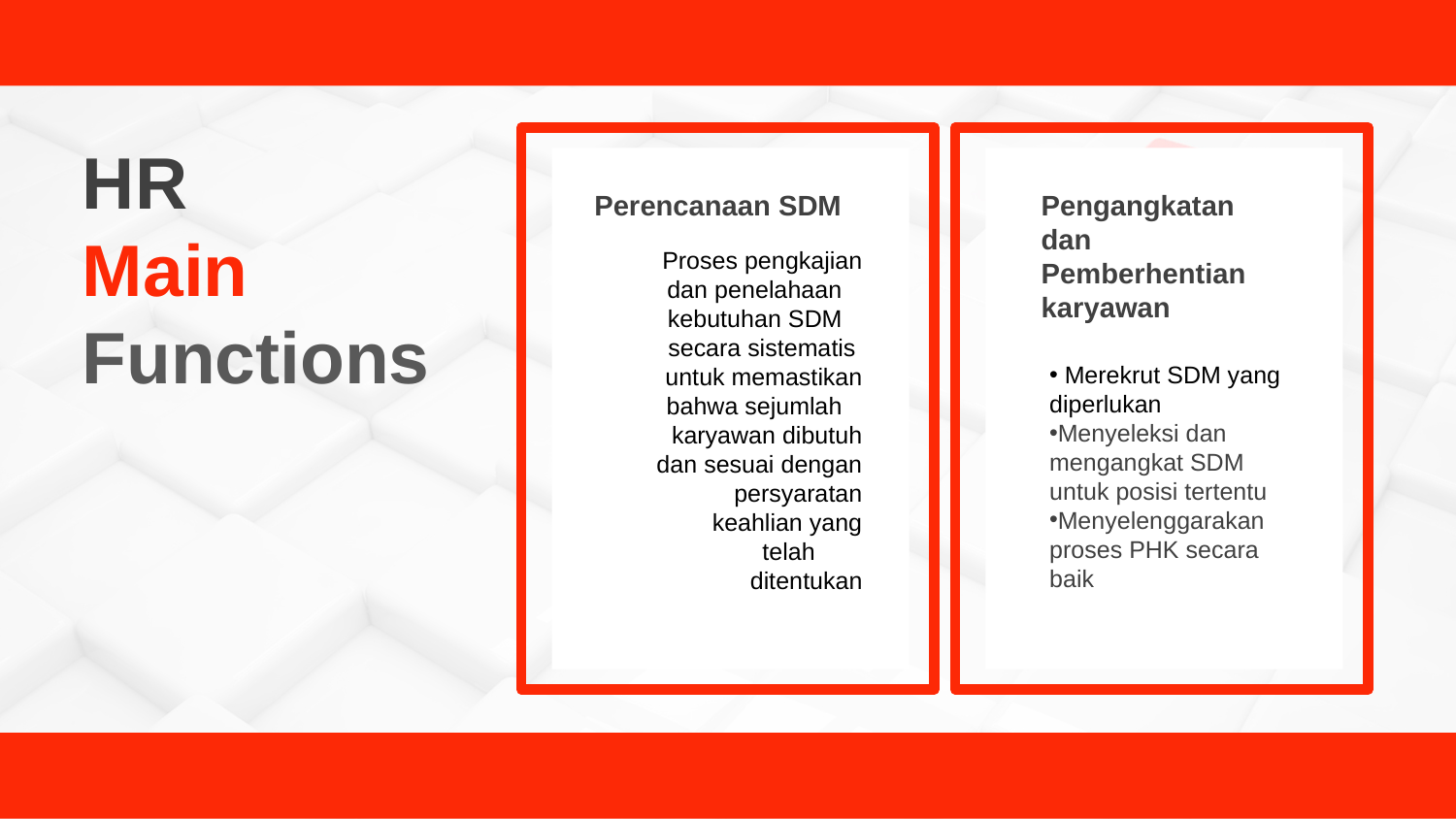

HR
Main
Functions

Pengangkatan dan Pemberhentian karyawan
 Merekrut SDM yang diperlukan
Menyeleksi dan mengangkat SDM untuk posisi tertentu
Menyelenggarakan proses PHK secara baik
Perencanaan SDM
     Proses pengkajian dan penelahaan    kebutuhan SDM    secara sistematis  untuk memastikan bahwa sejumlah    karyawan dibutuh dan sesuai dengan persyaratan keahlian yang telah        ditentukan